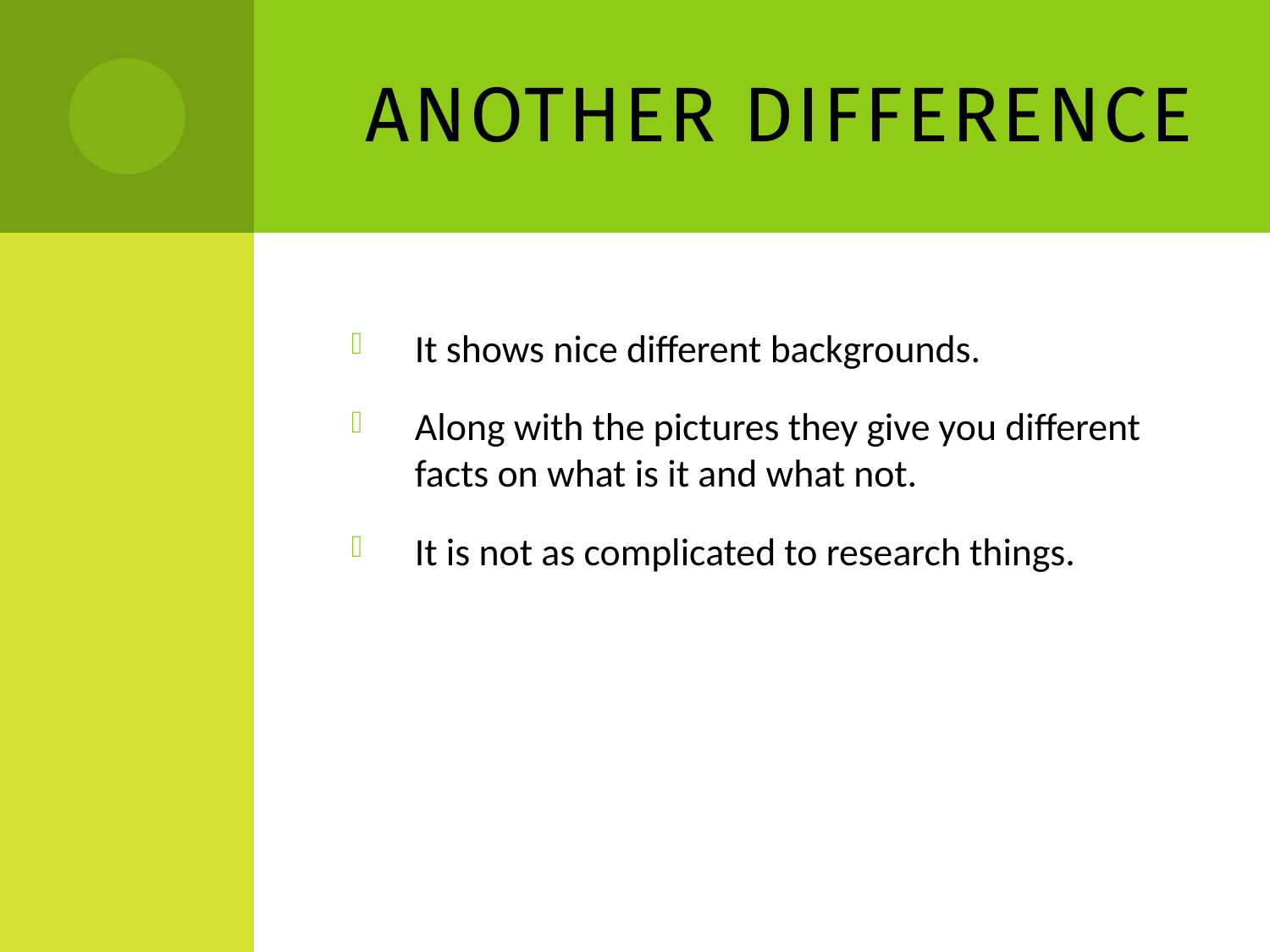

# Another Difference
It shows nice different backgrounds.
Along with the pictures they give you different facts on what is it and what not.
It is not as complicated to research things.